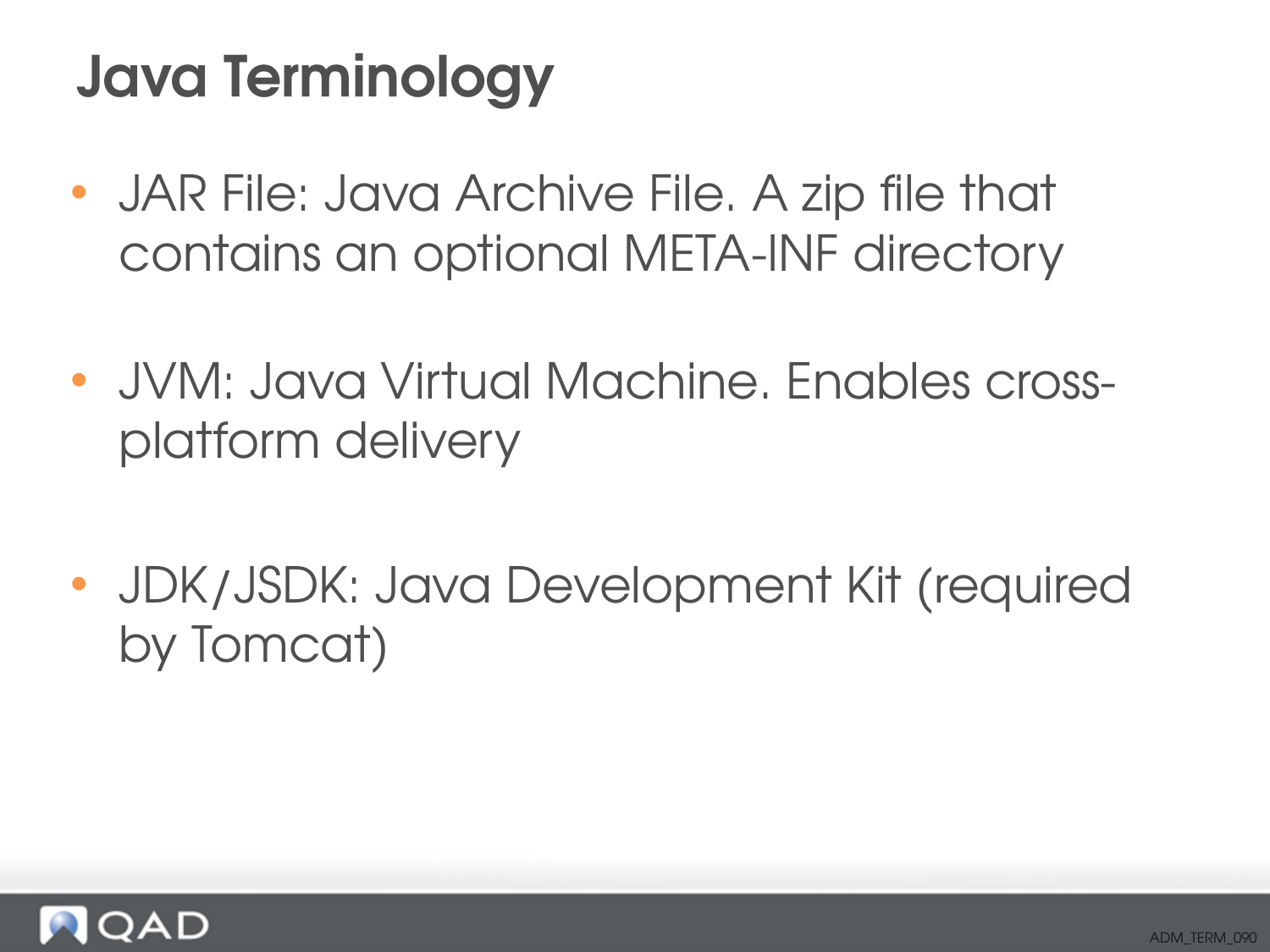

# Java Terminology

JAR File: Java Archive File. A zip file that contains an optional META-INF directory

JVM: Java Virtual Machine. Enables cross-platform delivery

JDK/JSDK: Java Development Kit (required by Tomcat)
ADM_TERM_090